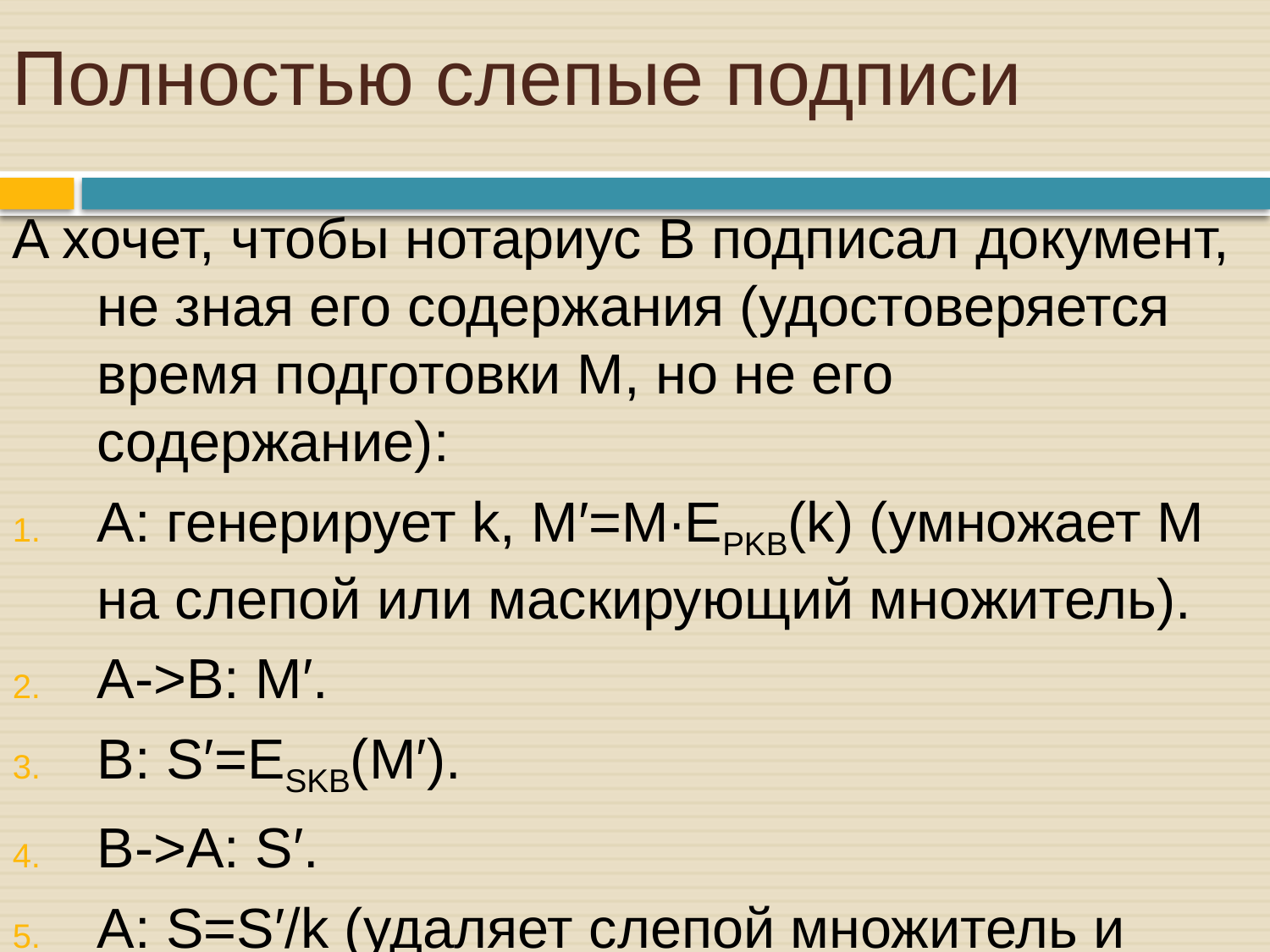

# Полностью слепые подписи
A хочет, чтобы нотариус B подписал документ, не зная его содержания (удостоверяется время подготовки M, но не его содержание):
A: генерирует k, M′=M∙EPKB(k) (умножает M на слепой или маскирующий множитель).
A->B: M′.
B: S′=ESKB(M′).
B->A: S′.
A: S=S′/k (удаляет слепой множитель и получает подпись B под M).